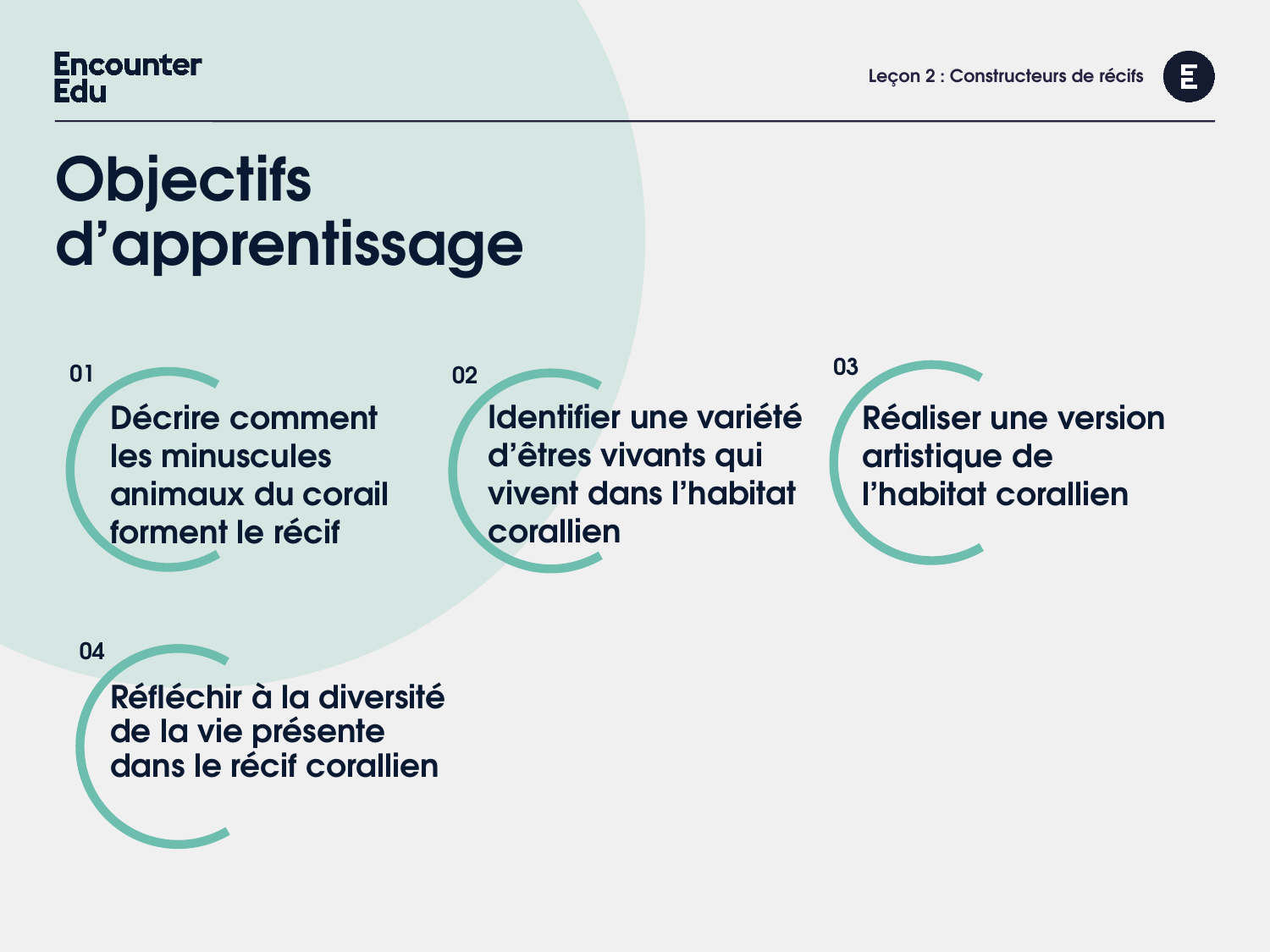

# Leçon 2 : Constructeurs de récifs
Objectifs d’apprentissage
Identifier une variété d’êtres vivants qui vivent dans l’habitat corallien
Réaliser une version artistique de l’habitat corallien
Décrire comment les minuscules animaux du corail forment le récif
Réfléchir à la diversité de la vie présente dans le récif corallien